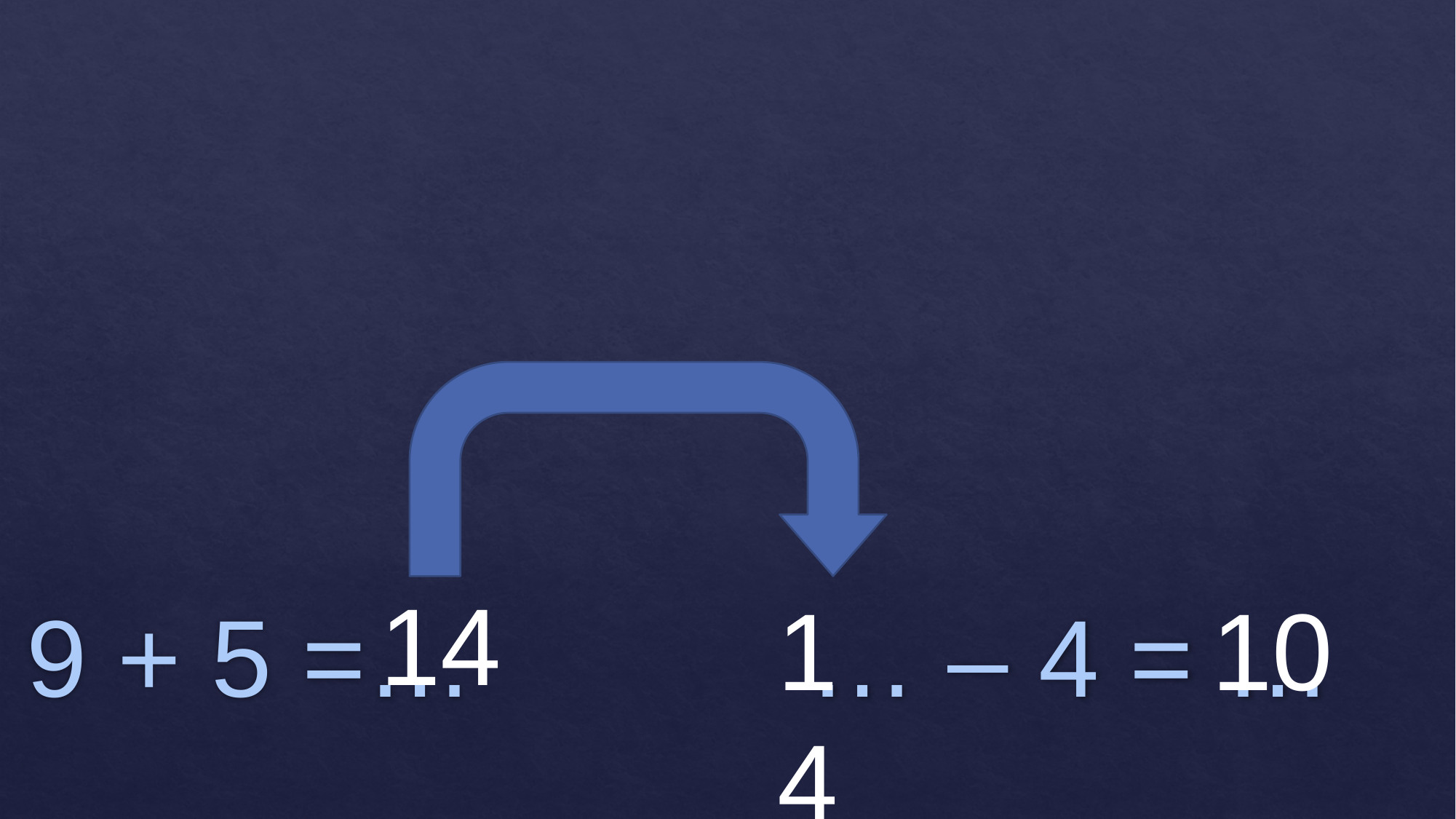

9 + 5 =…           … – 4 = …
14
14
10